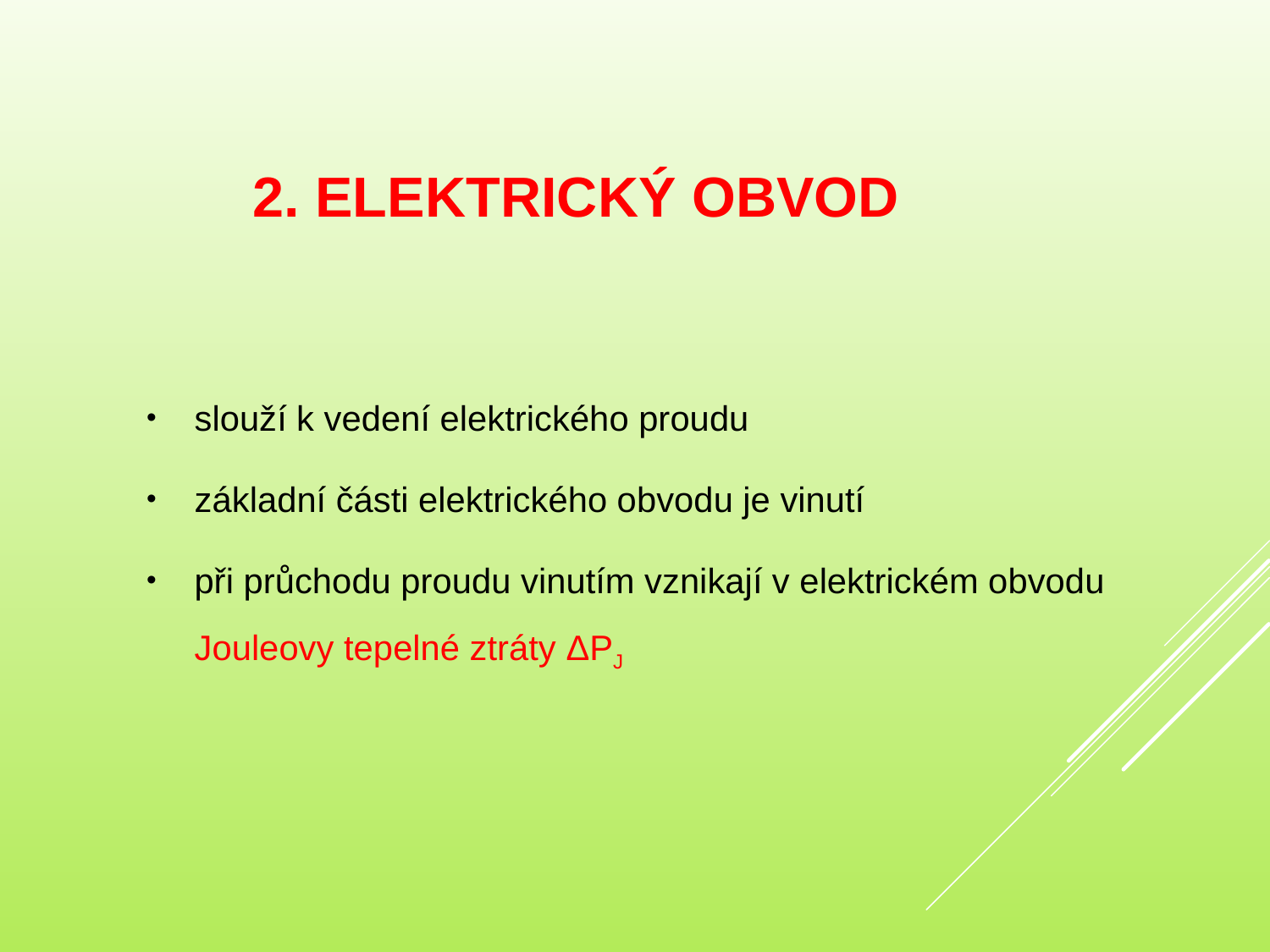

# 2. Elektrický obvod
slouží k vedení elektrického proudu
základní části elektrického obvodu je vinutí
při průchodu proudu vinutím vznikají v elektrickém obvodu Jouleovy tepelné ztráty ΔPJ